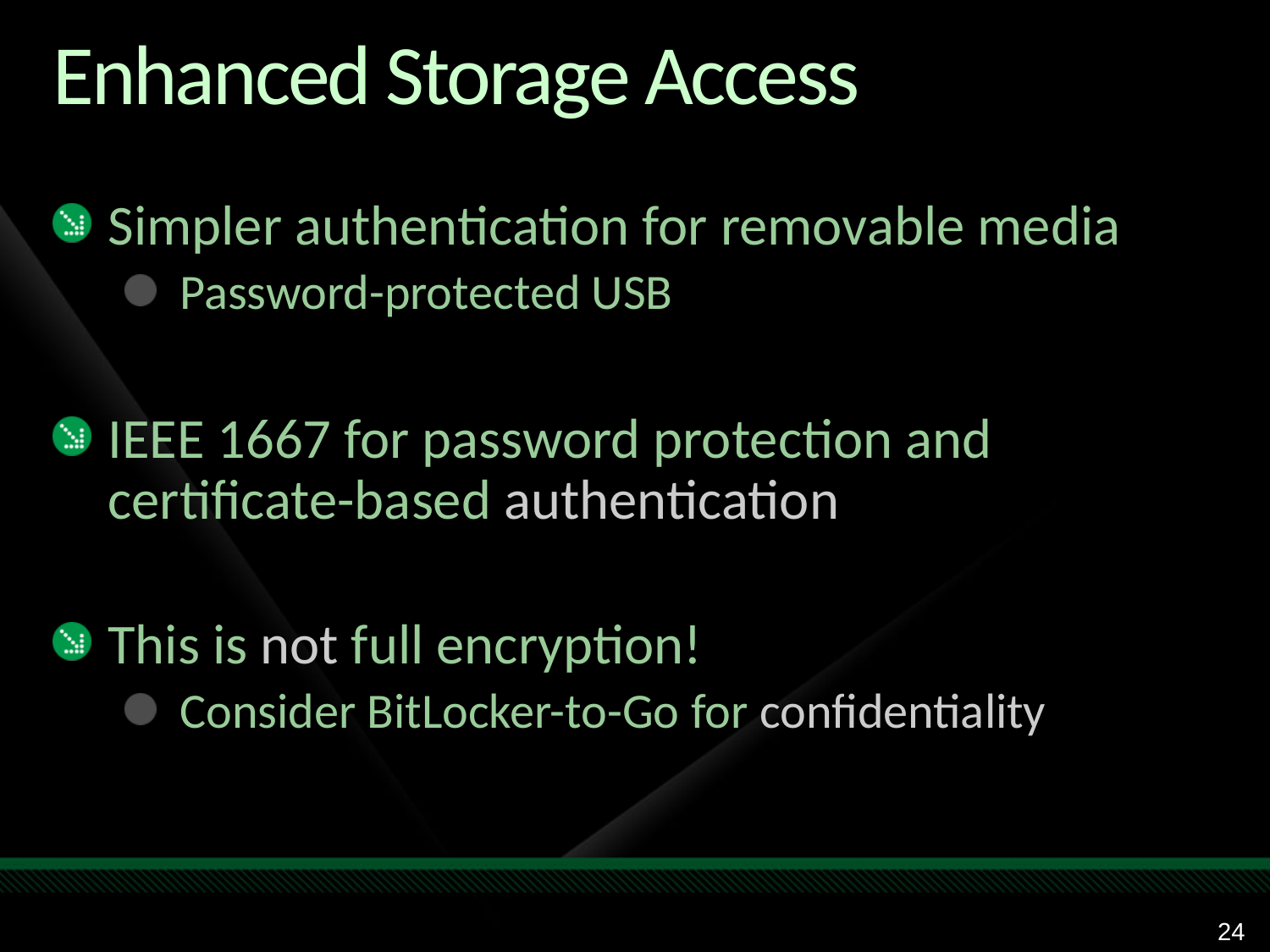

# Enhanced Storage Access
Simpler authentication for removable media
Password-protected USB

IEEE 1667 for password protection and certificate-based authentication

This is not full encryption!
Consider BitLocker-to-Go for confidentiality